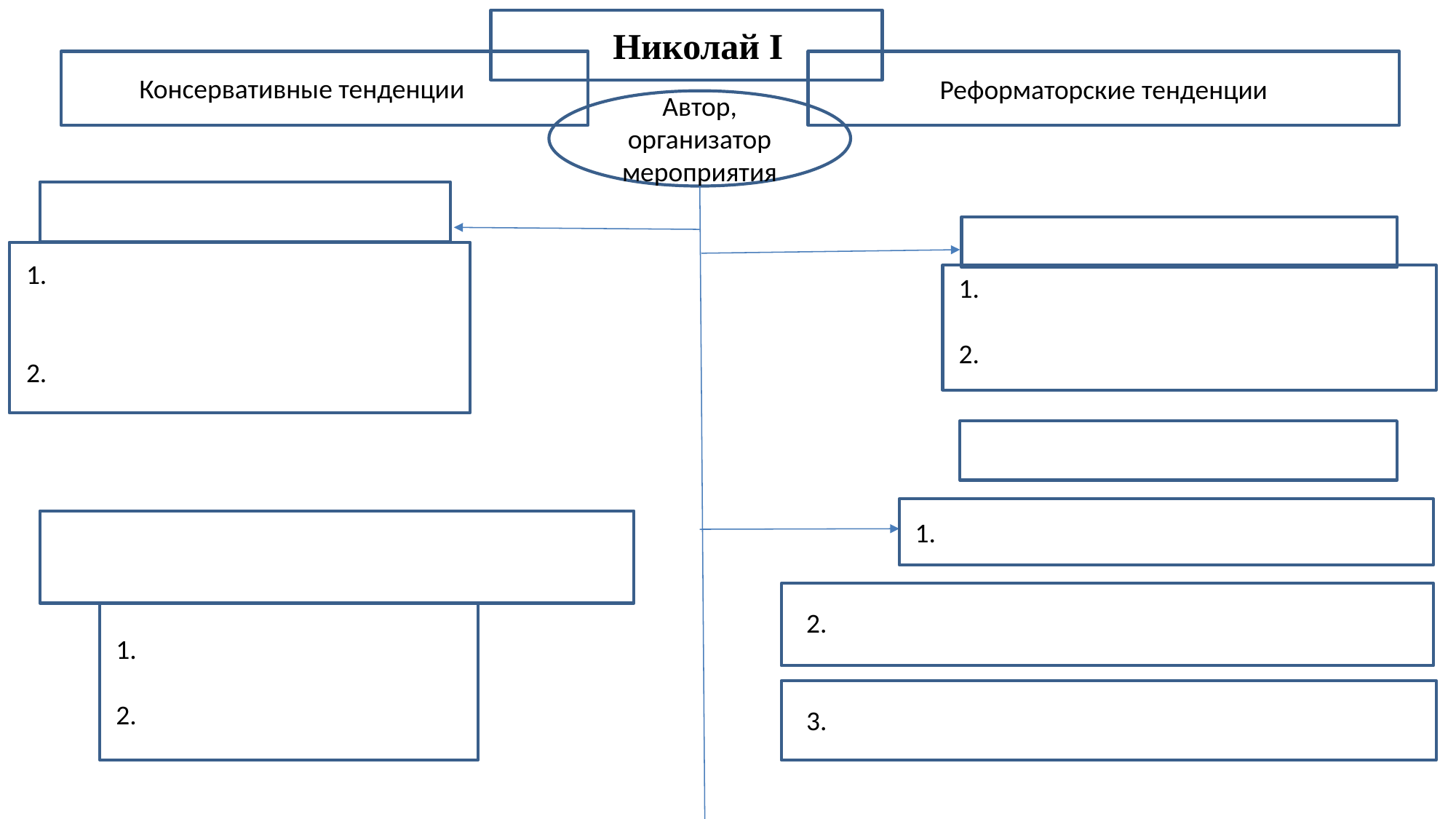

Николай I

Реформаторские тенденции
Консервативные тенденции
Автор, организатор мероприятия

III
1.

2.
1.
1.

2.

1.

2.

1.

2.

3.